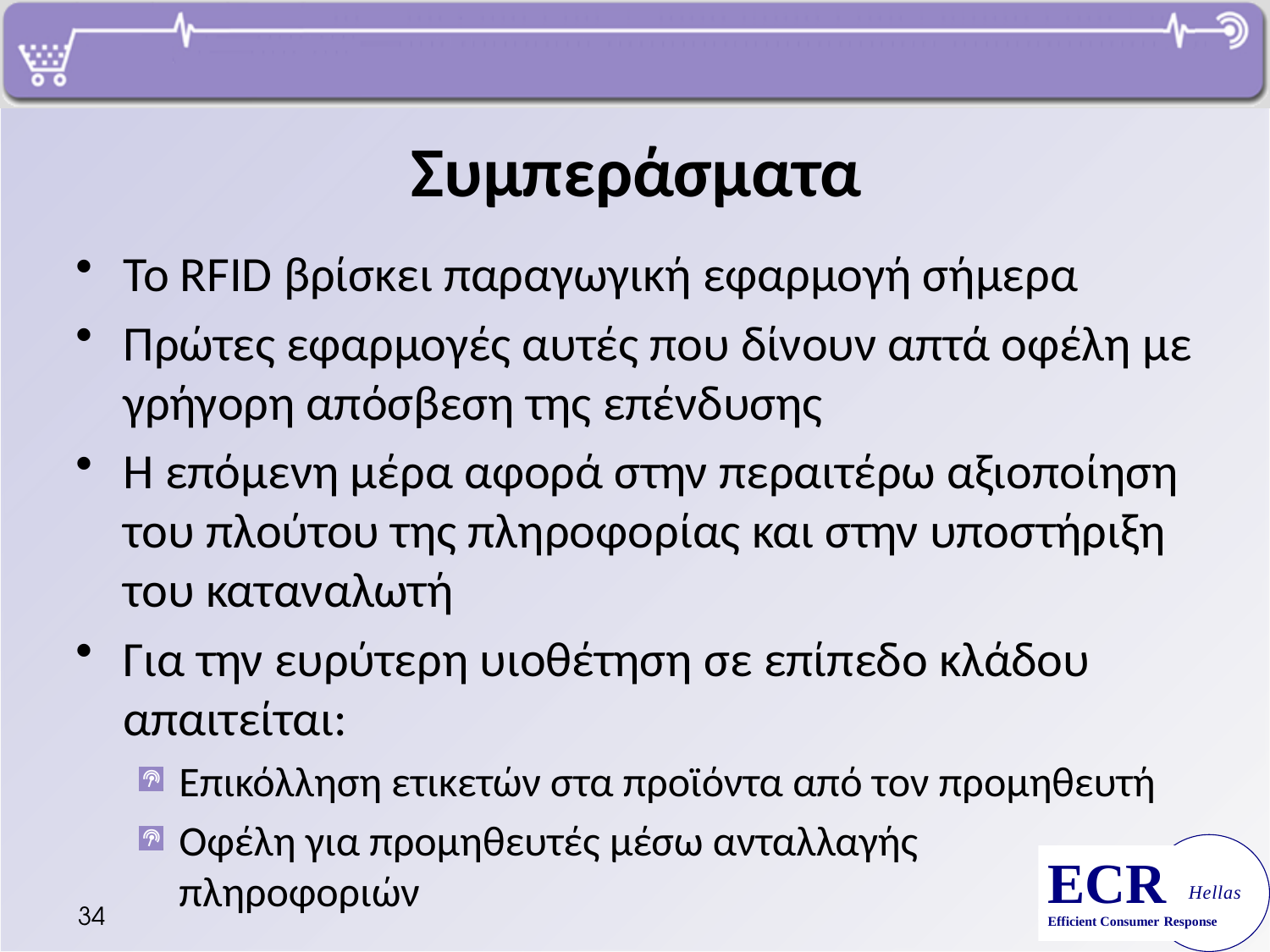

# Συμπεράσματα
Το RFID βρίσκει παραγωγική εφαρμογή σήμερα
Πρώτες εφαρμογές αυτές που δίνουν απτά οφέλη με γρήγορη απόσβεση της επένδυσης
Η επόμενη μέρα αφορά στην περαιτέρω αξιοποίηση του πλούτου της πληροφορίας και στην υποστήριξη του καταναλωτή
Για την ευρύτερη υιοθέτηση σε επίπεδο κλάδου απαιτείται:
Επικόλληση ετικετών στα προϊόντα από τον προμηθευτή
Οφέλη για προμηθευτές μέσω ανταλλαγής
πληροφοριών
34